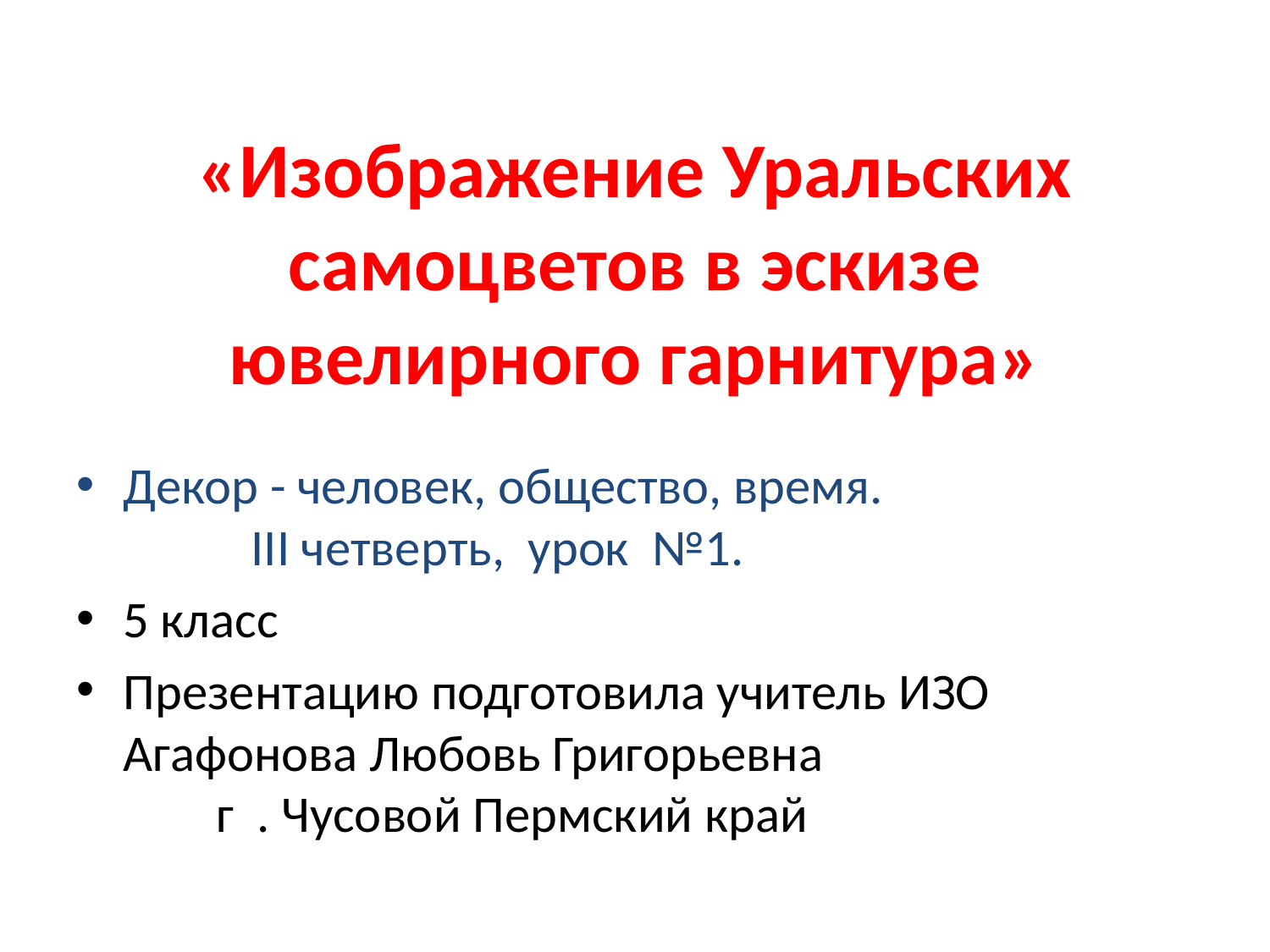

# «Изображение Уральских самоцветов в эскизе ювелирного гарнитура»
Декор - человек, общество, время.                                      III четверть,  урок  №1.
5 класс
Презентацию подготовила учитель ИЗО Агафонова Любовь Григорьевна                                        г  . Чусовой Пермский край